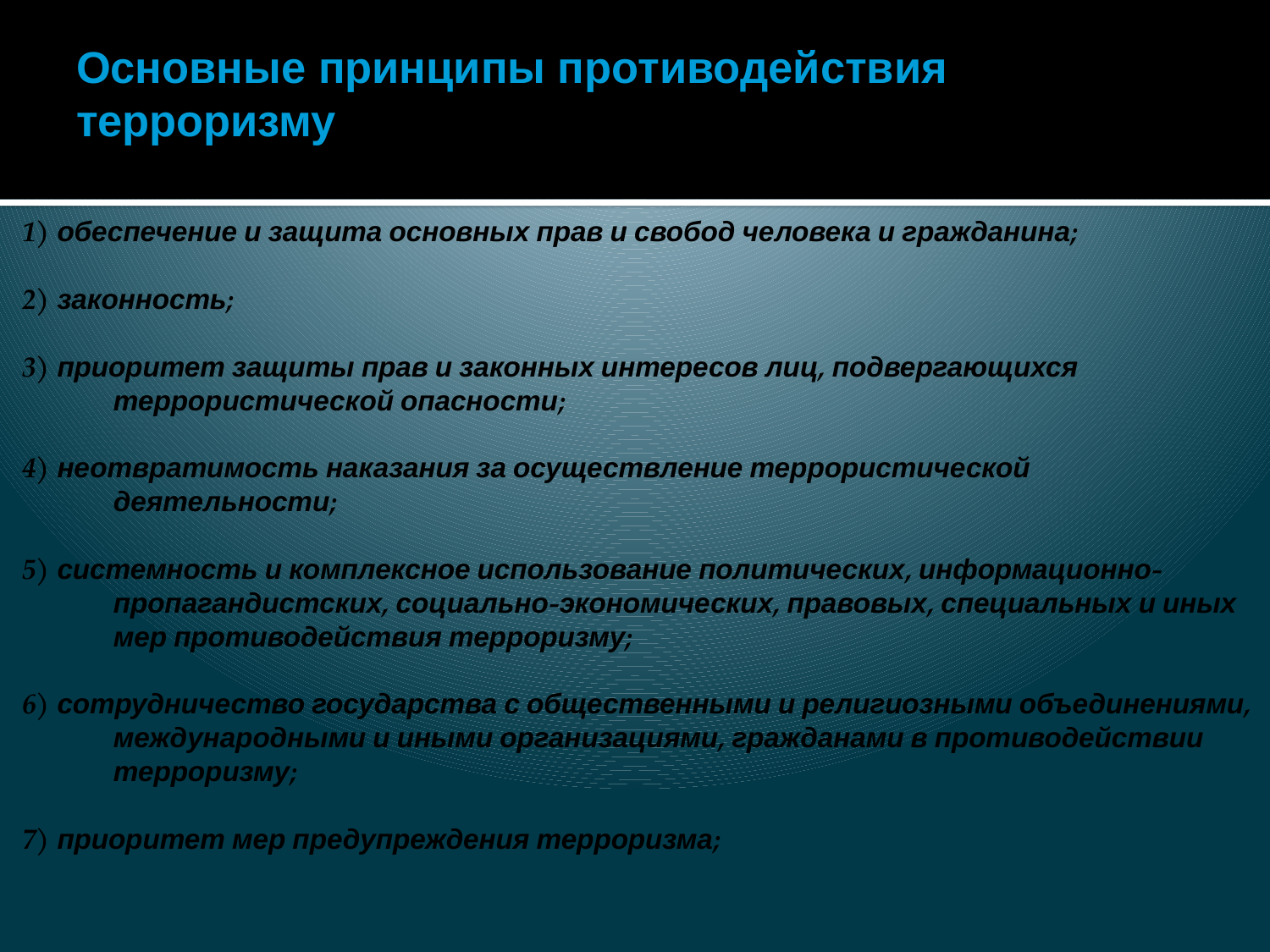

# Основные принципы противодействия терроризму
1) обеспечение и защита основных прав и свобод человека и гражданина;

2) законность;

3) приоритет защиты прав и законных интересов лиц, подвергающихся террористической опасности;

4) неотвратимость наказания за осуществление террористической деятельности;

5) системность и комплексное использование политических, информационно-пропагандистских, социально-экономических, правовых, специальных и иных мер противодействия терроризму;

6) сотрудничество государства с общественными и религиозными объединениями, международными и иными организациями, гражданами в противодействии терроризму;

7) приоритет мер предупреждения терроризма;